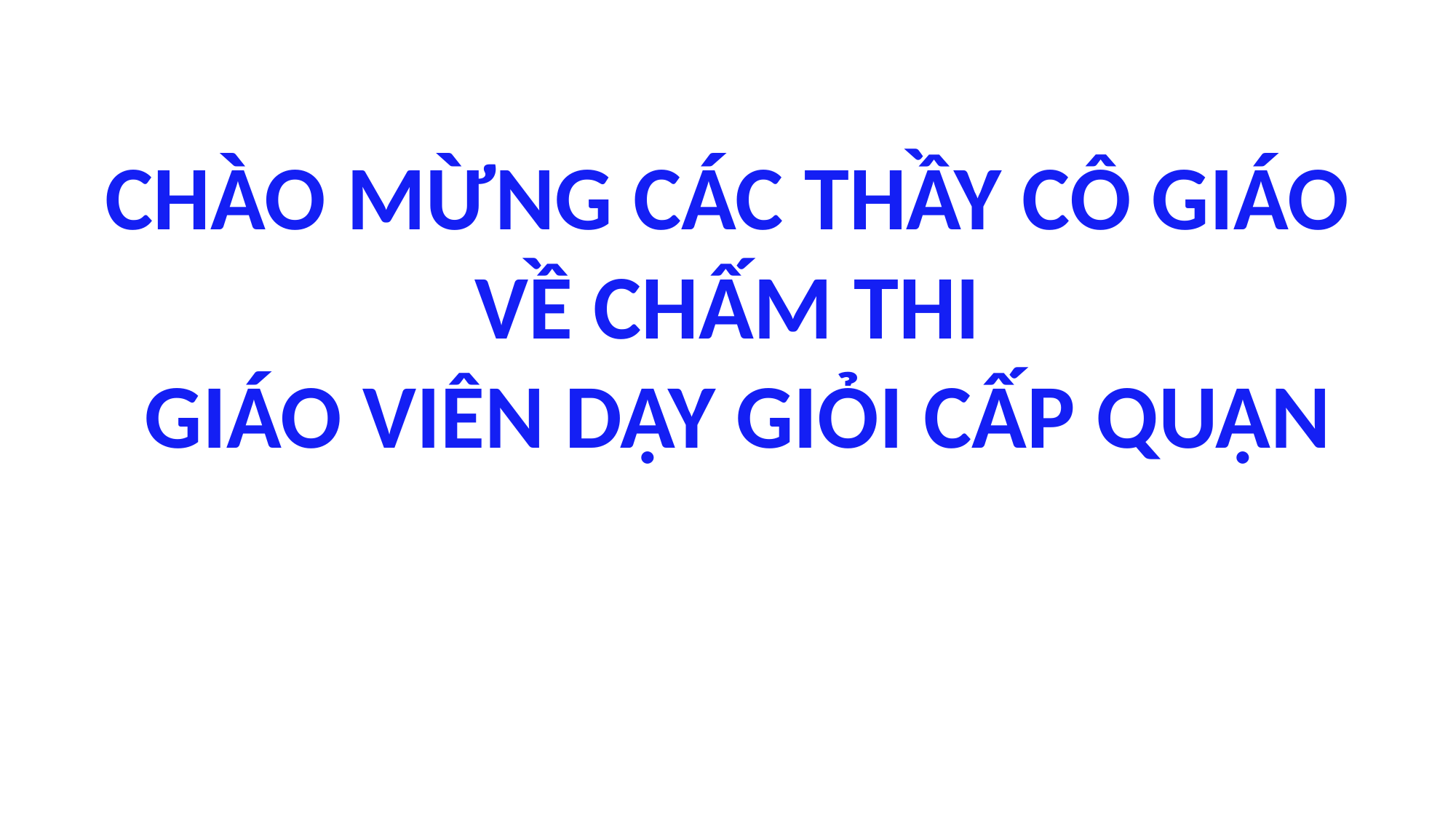

CHÀO MỪNG CÁC THẦY CÔ GIÁO
VỀ CHẤM THI
GIÁO VIÊN DẠY GIỎI CẤP QUẬN